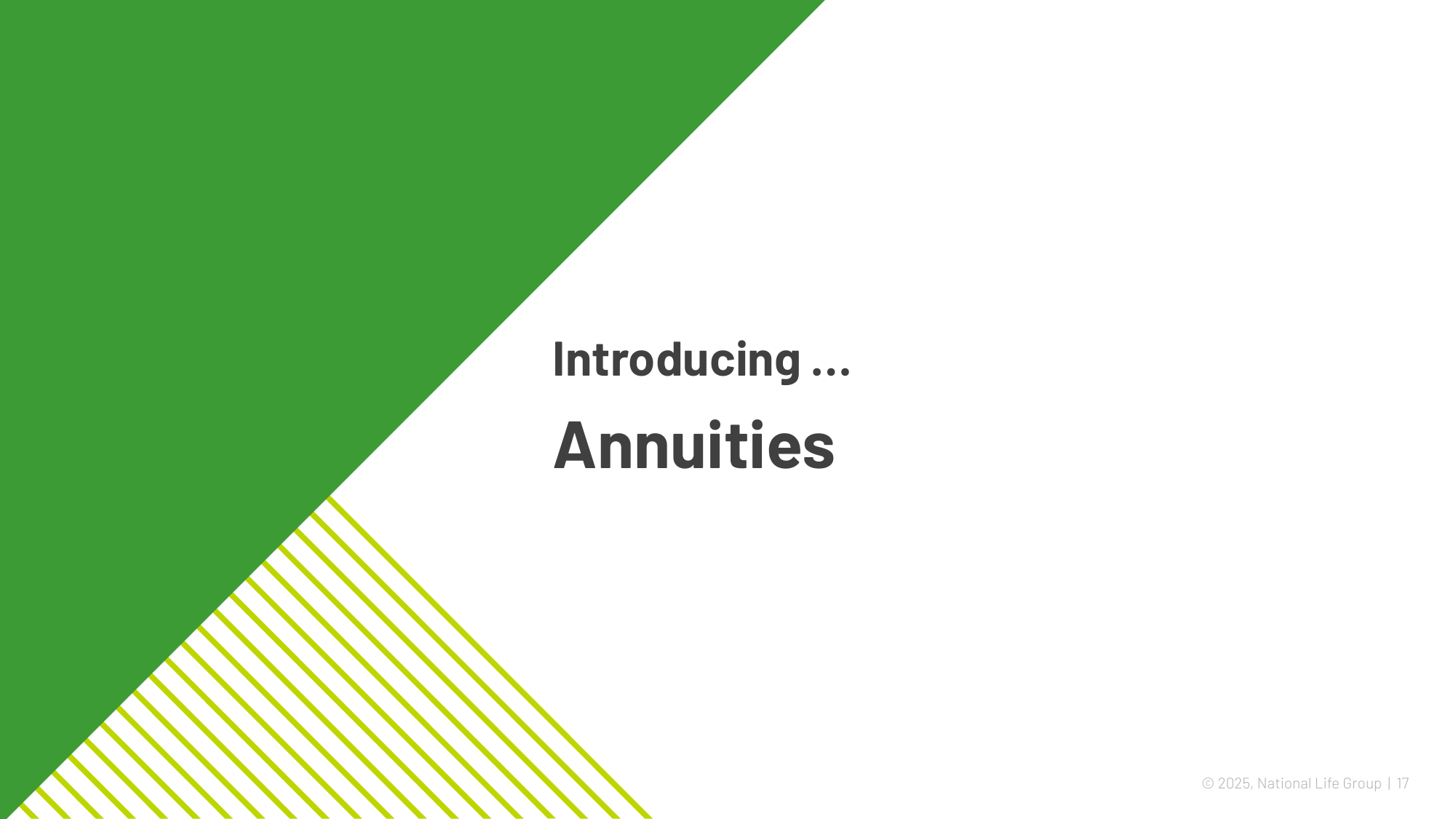

Introducing …
Annuities
© 2025, National Life Group  |  17